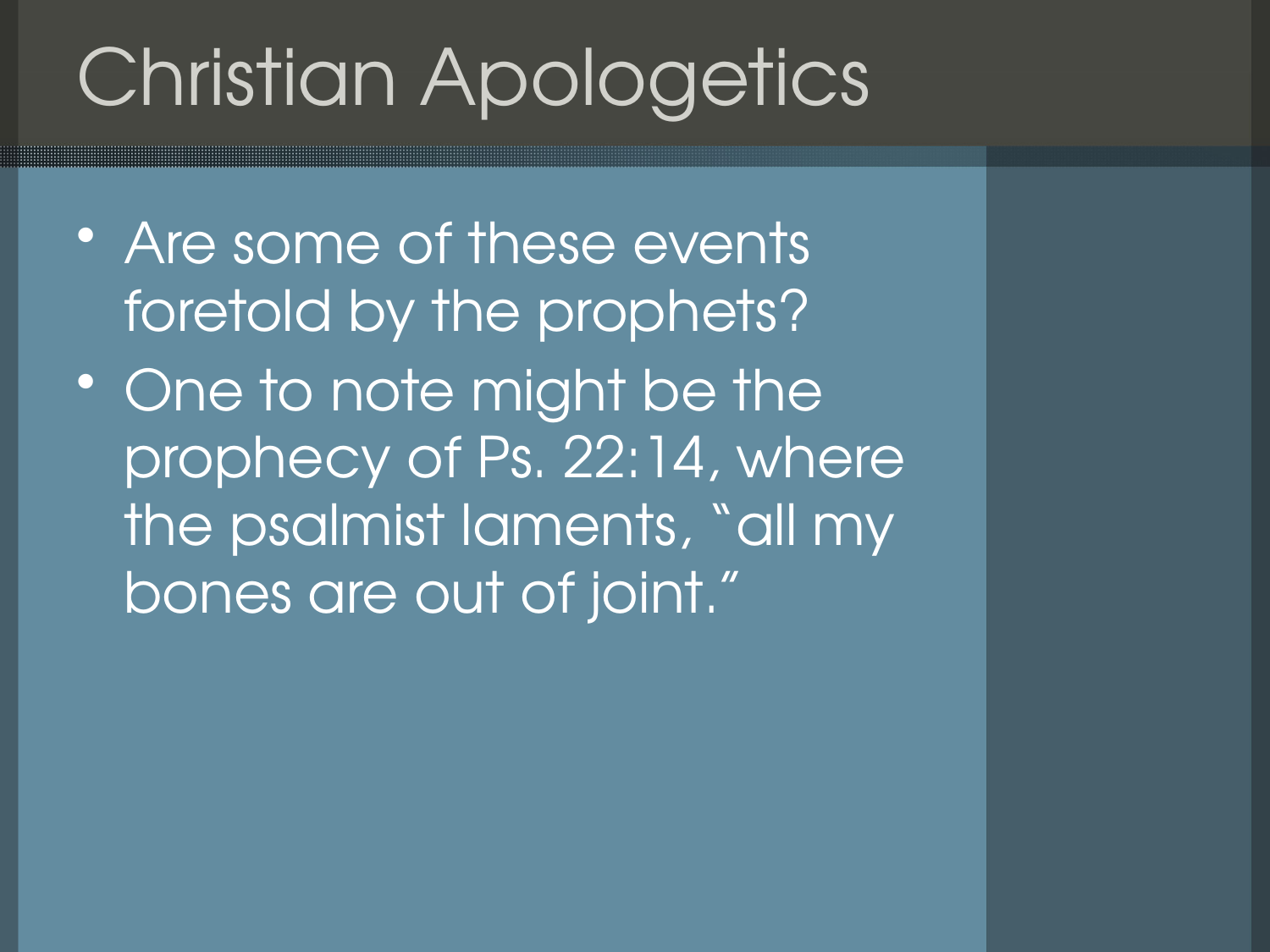

# Christian Apologetics
Are some of these events foretold by the prophets?
One to note might be the prophecy of Ps. 22:14, where the psalmist laments, “all my bones are out of joint.”